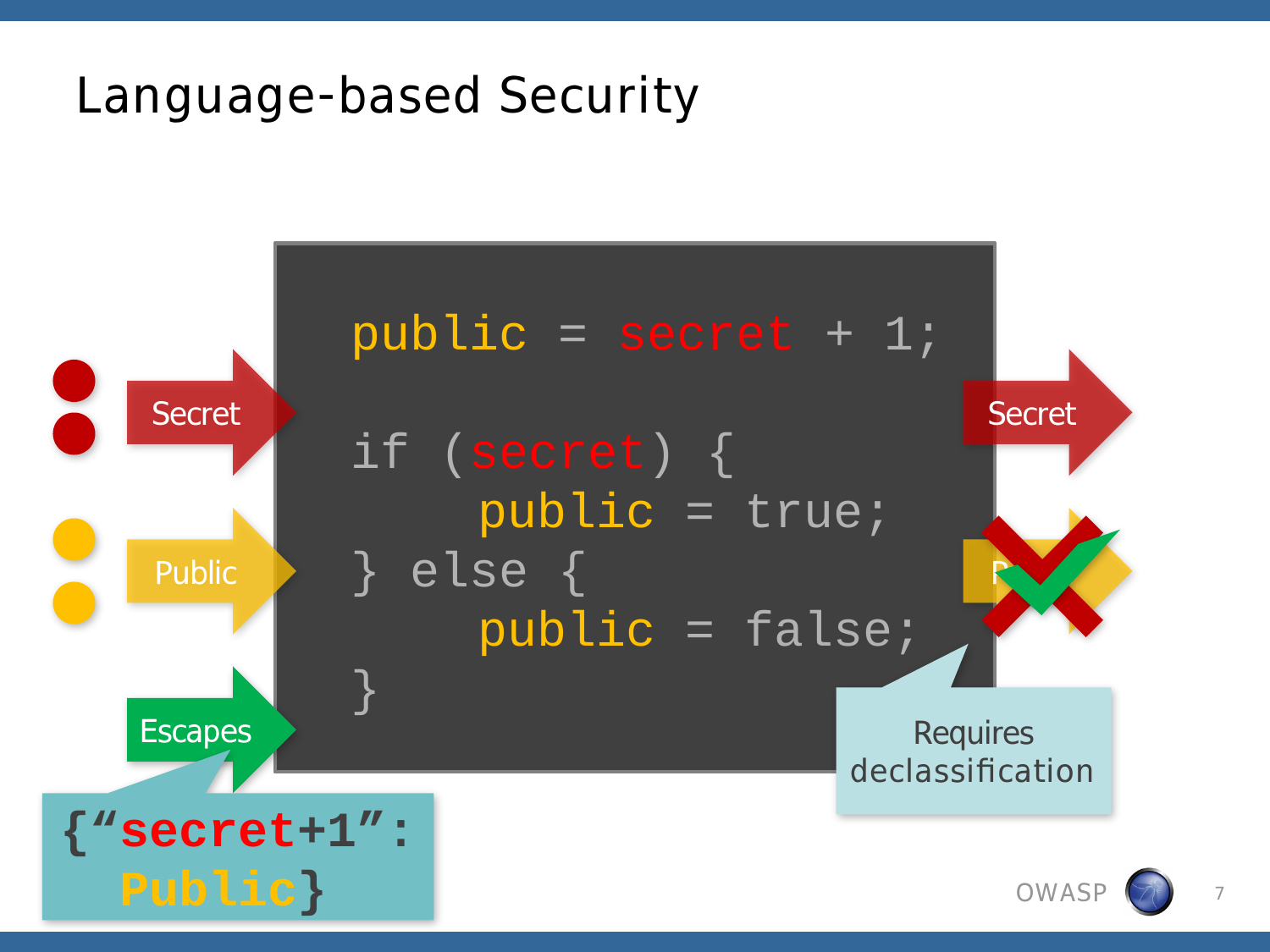

# Language-based Security

public = secret + 1;

if (secret) {
	public = true;
} else {
	public = false;
}
Secret
Secret

Public
Public

Escapes
Requires declassification
{“secret+1”:
Public}
7